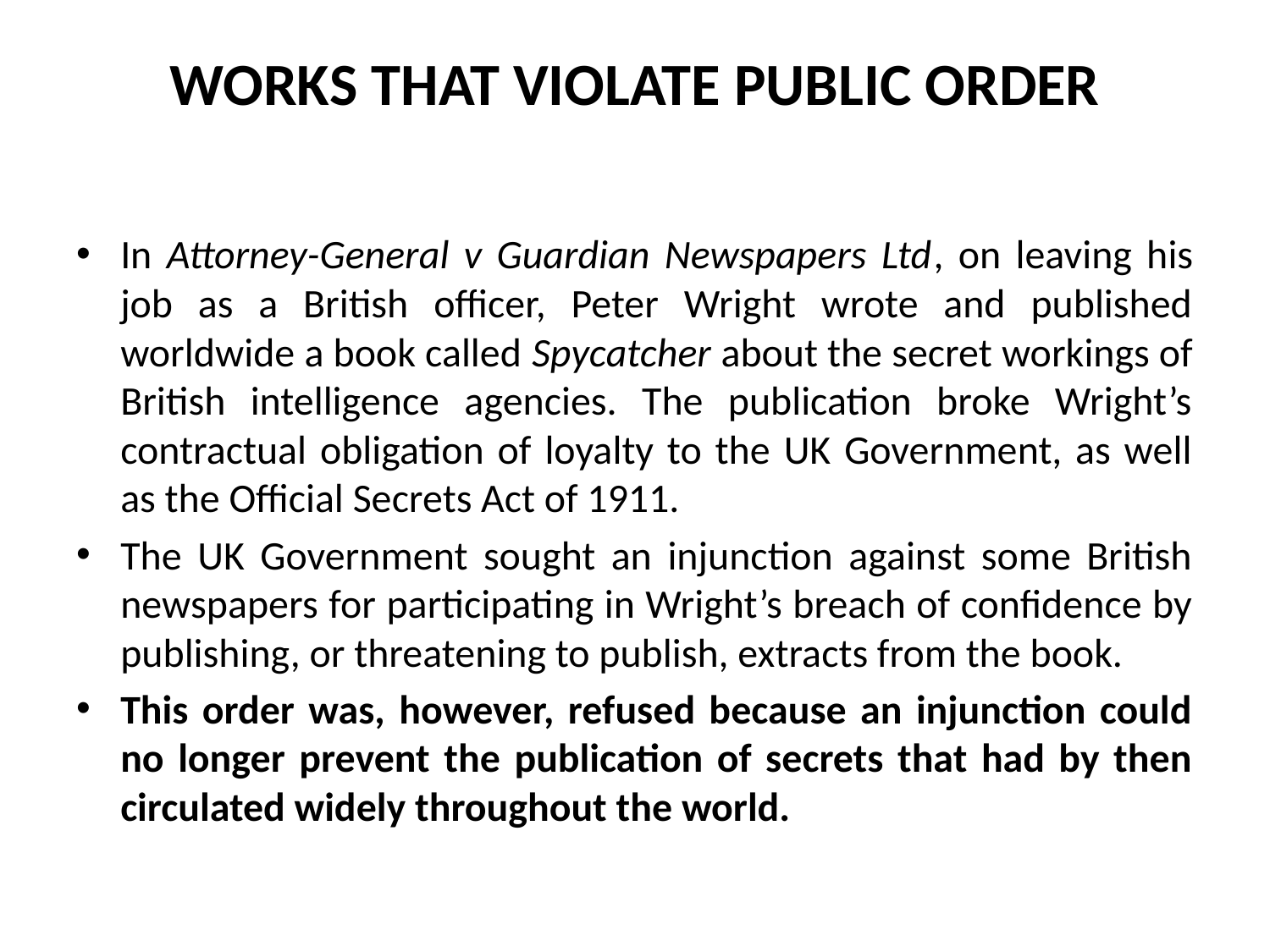

# WORKS THAT VIOLATE PUBLIC ORDER
In Attorney-General v Guardian Newspapers Ltd, on leaving his job as a British officer, Peter Wright wrote and published worldwide a book called Spycatcher about the secret workings of British intelligence agencies. The publication broke Wright’s contractual obligation of loyalty to the UK Government, as well as the Official Secrets Act of 1911.
The UK Government sought an injunction against some British newspapers for participating in Wright’s breach of confidence by publishing, or threatening to publish, extracts from the book.
This order was, however, refused because an injunction could no longer prevent the publication of secrets that had by then circulated widely throughout the world.